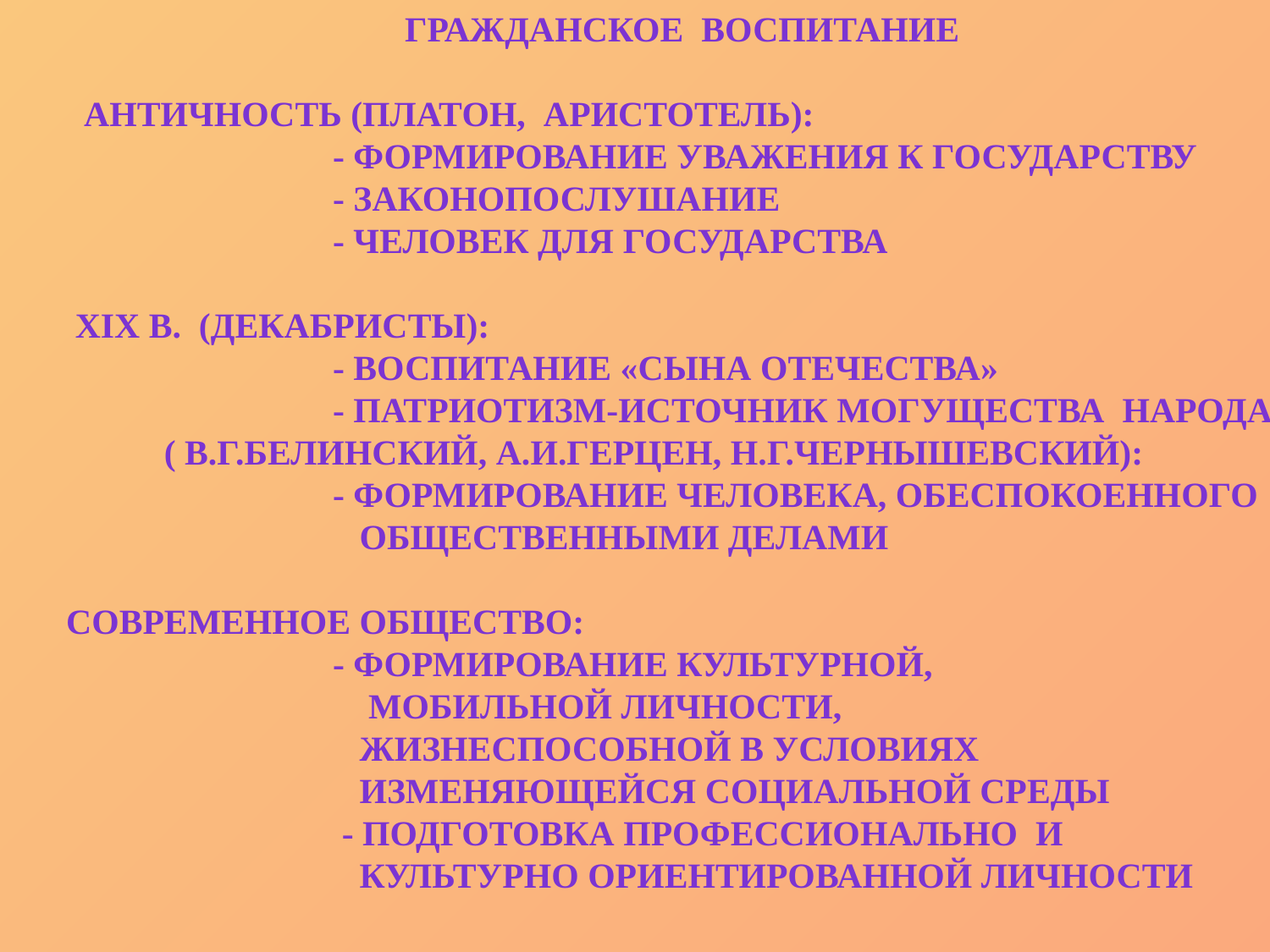

гражданское  воспитание

                           античность (платон,  аристотель):
                                                       - формирование уважения к государству
                                                       - законопослушание
                                                       - человек для государства

                          XIX в.  (Декабристы):
                                                       - воспитание «сына Отечества»
                                                       - патриотизм-источник могущества  народа
                                    ( в.г.белинский, а.и.герцен, н.г.чернышевский):
                                                       - формирование человека, обеспокоенного
                                                          общественными делами

                         современное общество:
                                                       - формирование культурной,
                                                           мобильной личности,
                                                          жизнеспособной в условиях
                                                          изменяющейся социальной среды
                                                        - подготовка профессионально  и
                                                          культурно ориентированной личности